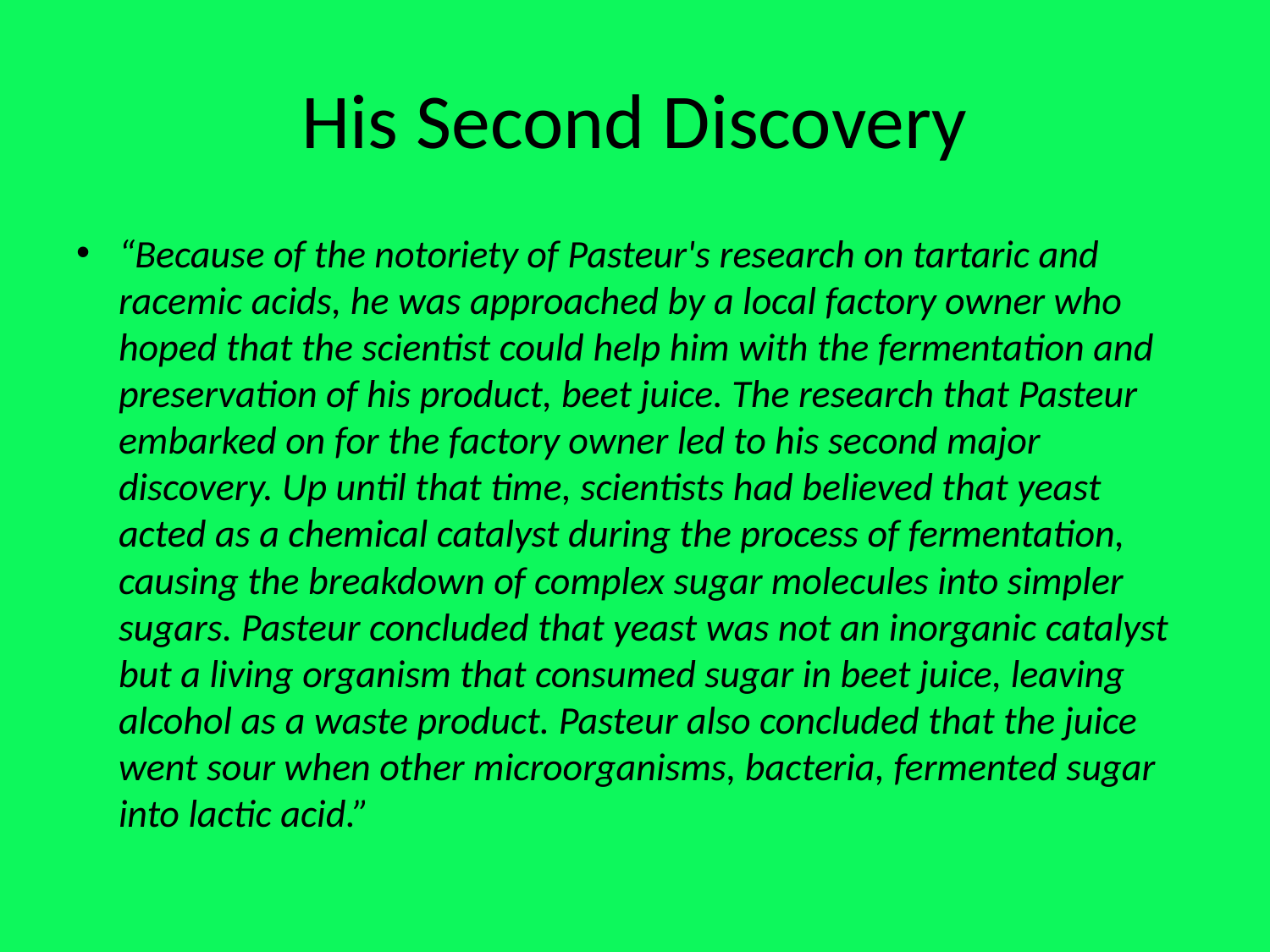

# His Second Discovery
“Because of the notoriety of Pasteur's research on tartaric and racemic acids, he was approached by a local factory owner who hoped that the scientist could help him with the fermentation and preservation of his product, beet juice. The research that Pasteur embarked on for the factory owner led to his second major discovery. Up until that time, scientists had believed that yeast acted as a chemical catalyst during the process of fermentation, causing the breakdown of complex sugar molecules into simpler sugars. Pasteur concluded that yeast was not an inorganic catalyst but a living organism that consumed sugar in beet juice, leaving alcohol as a waste product. Pasteur also concluded that the juice went sour when other microorganisms, bacteria, fermented sugar into lactic acid.”